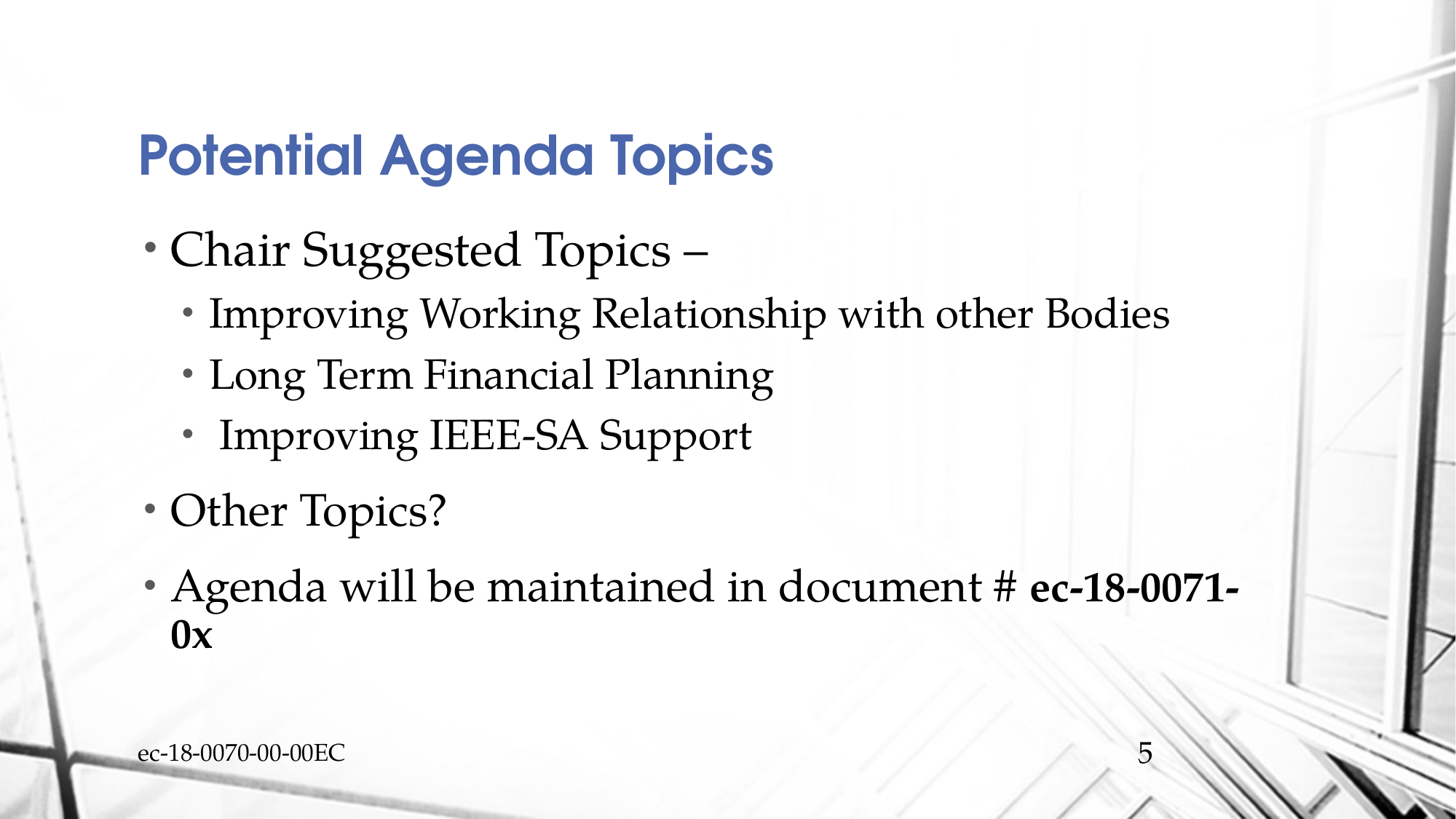

# Potential Agenda Topics
Chair Suggested Topics –
Improving Working Relationship with other Bodies
Long Term Financial Planning
 Improving IEEE-SA Support
Other Topics?
Agenda will be maintained in document # ec-18-0071-0x

ec-18-0070-00-00EC
5